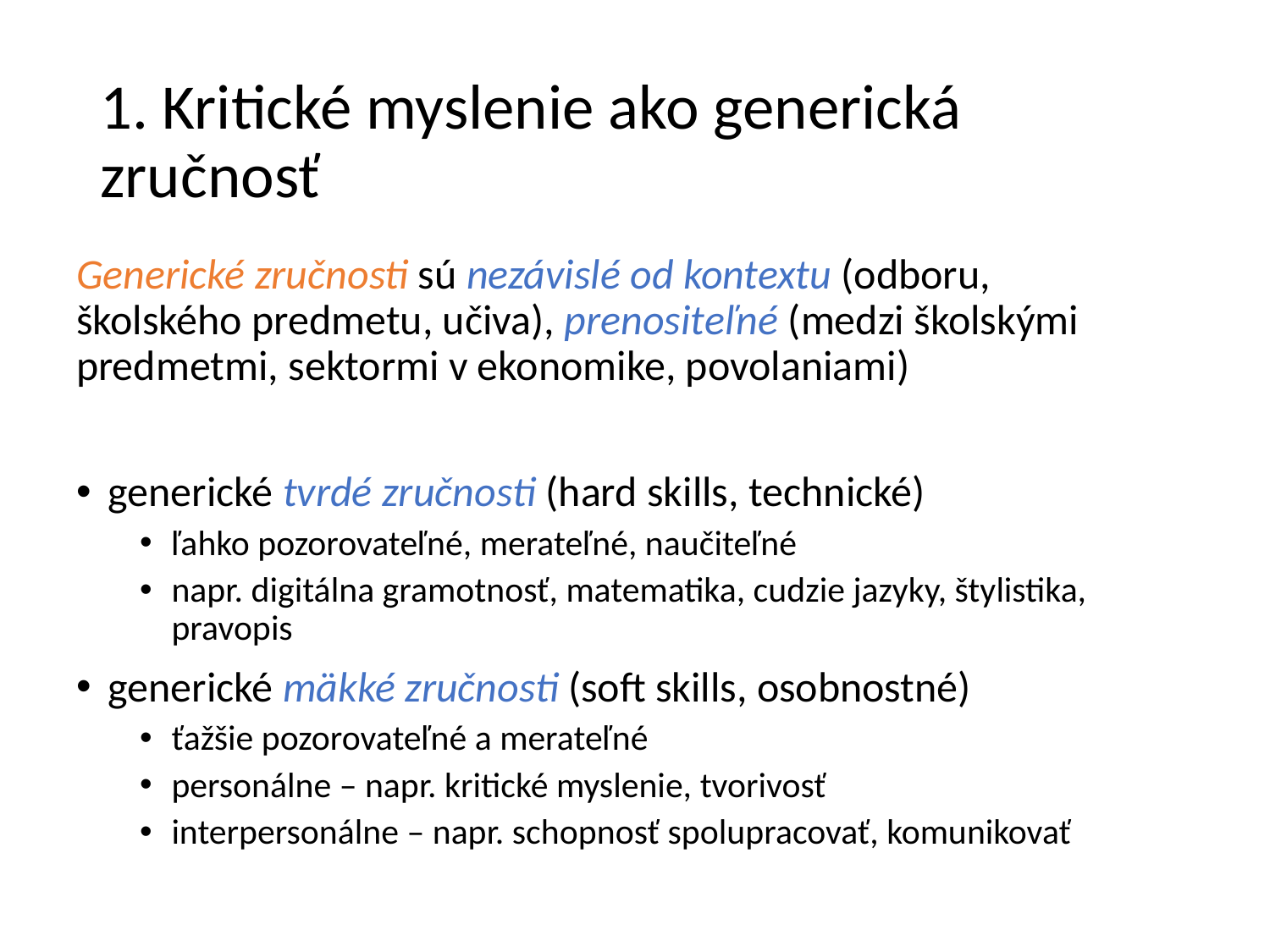

# 1. Kritické myslenie ako generická zručnosť
Generické zručnosti sú nezávislé od kontextu (odboru, školského predmetu, učiva), prenositeľné (medzi školskými predmetmi, sektormi v ekonomike, povolaniami)

generické tvrdé zručnosti (hard skills, technické)
ľahko pozorovateľné, merateľné, naučiteľné
napr. digitálna gramotnosť, matematika, cudzie jazyky, štylistika, pravopis
generické mäkké zručnosti (soft skills, osobnostné)
ťažšie pozorovateľné a merateľné
personálne – napr. kritické myslenie, tvorivosť
interpersonálne – napr. schopnosť spolupracovať, komunikovať